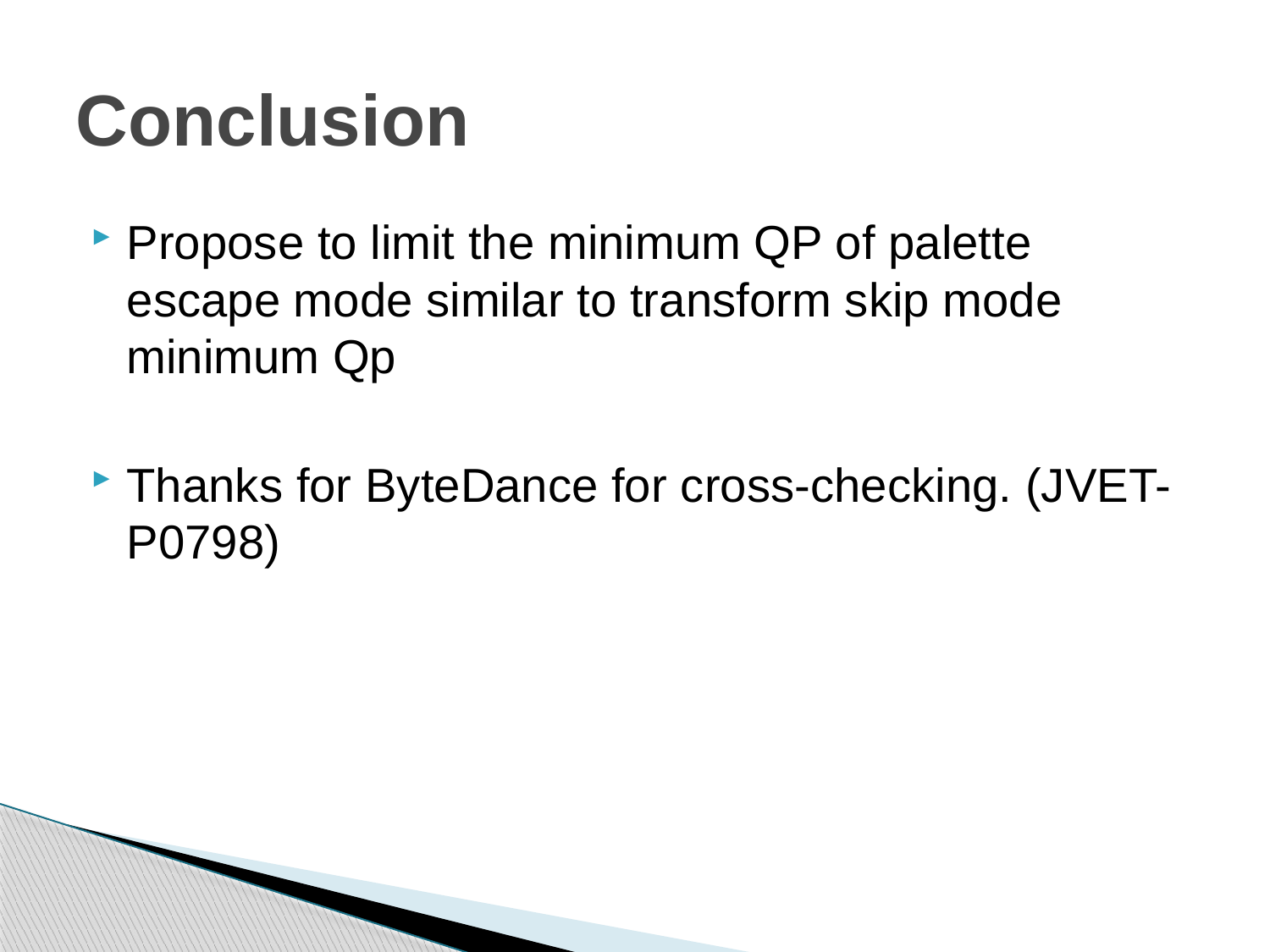

# Conclusion
Propose to limit the minimum QP of palette escape mode similar to transform skip mode minimum Qp

Thanks for ByteDance for cross-checking. (JVET-P0798)